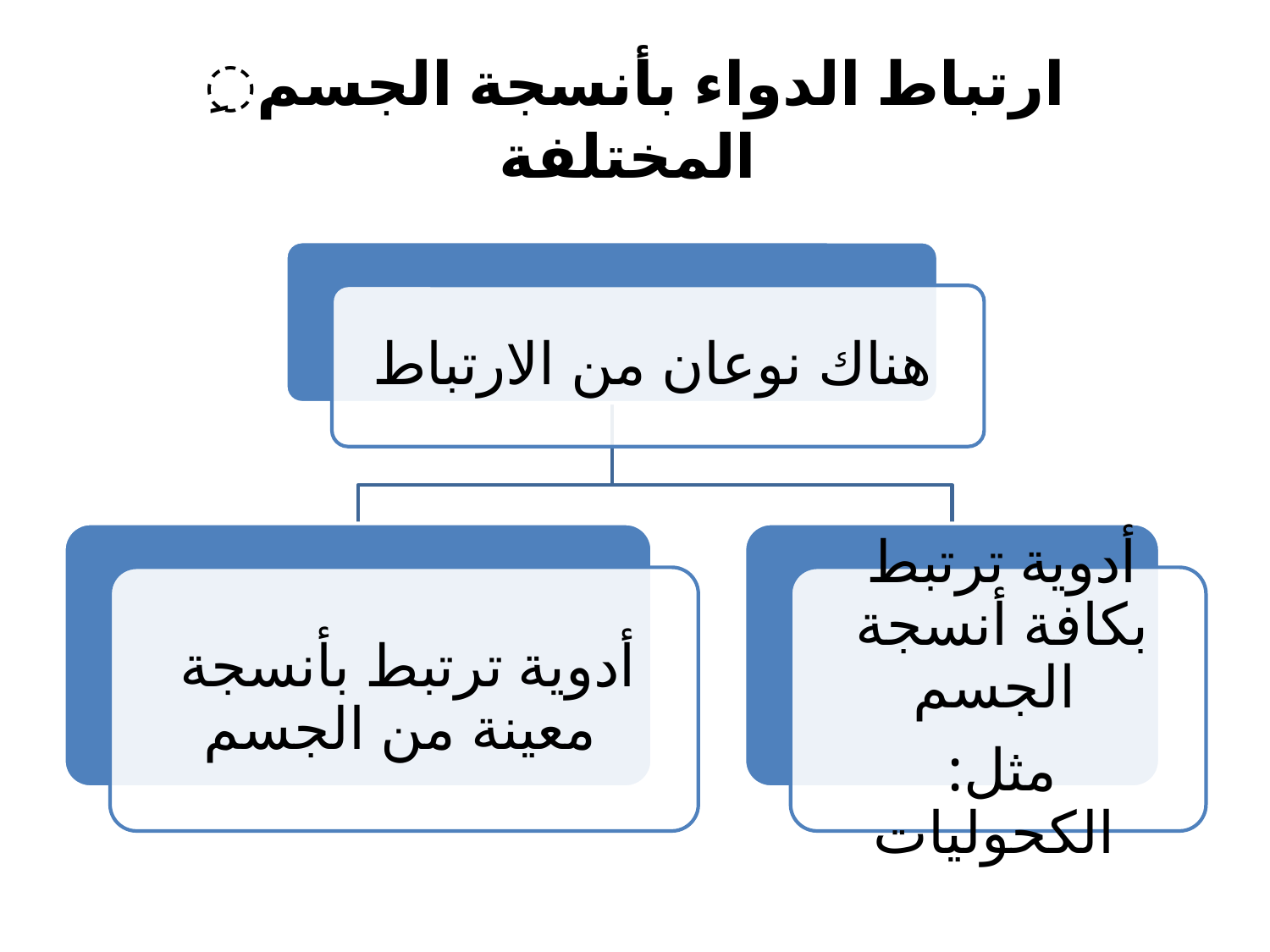

# ِارتباط الدواء بأنسجة الجسم المختلفة
هناك نوعان من الارتباط
أدوية ترتبط بأنسجة معينة من الجسم
أدوية ترتبط بكافة أنسجة الجسم
مثل: الكحوليات